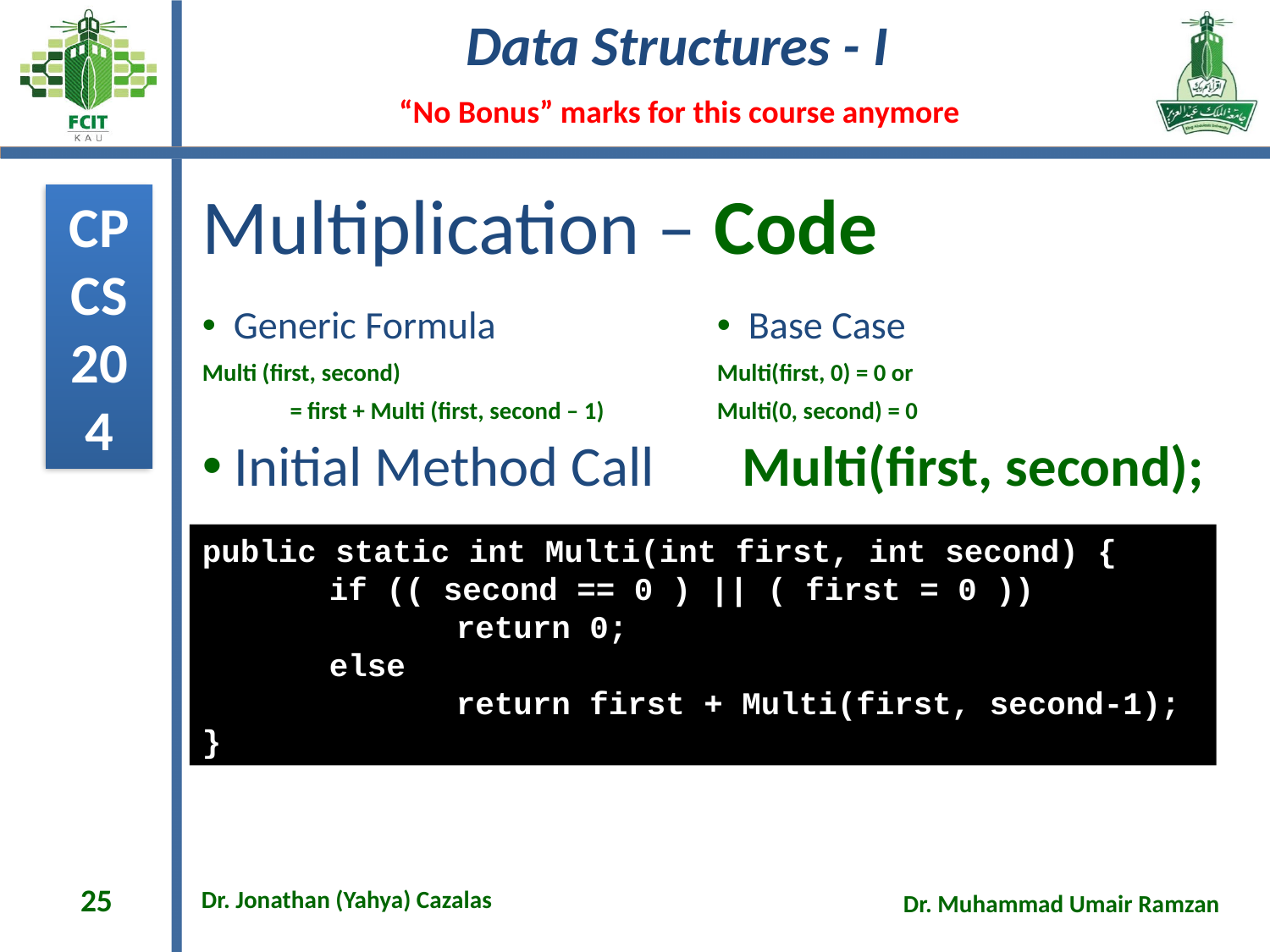

# Multiplication – Code
Base Case
Multi(first, 0) = 0 or
Multi(0, second) = 0

Generic Formula
Multi (first, second)
	= first + Multi (first, second – 1)
Initial Method Call	Multi(first, second);
public static int Multi(int first, int second) {
	if (( second == 0 ) || ( first = 0 ))
		return 0;
	else
		return first + Multi(first, second-1);
}
25